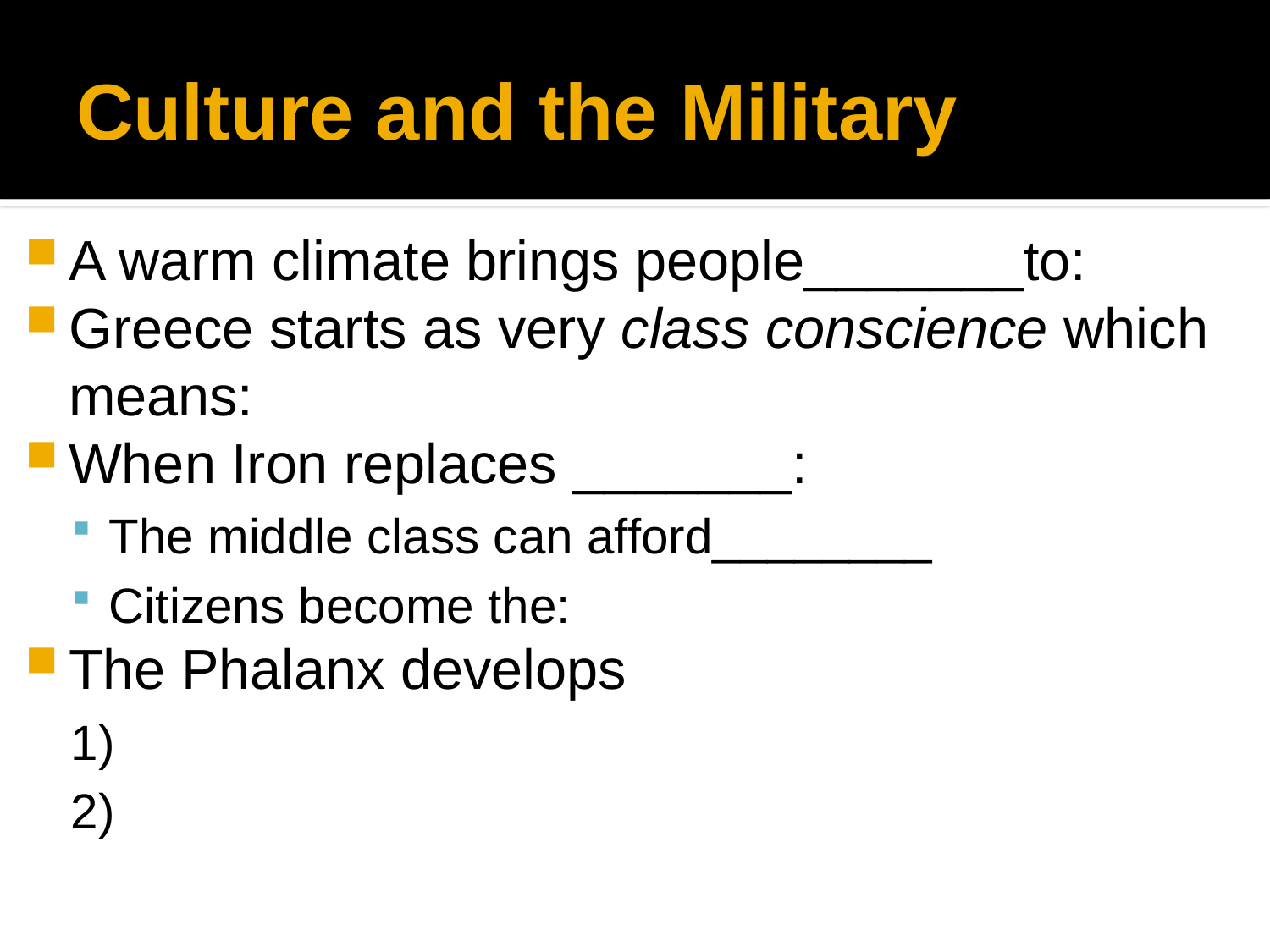

# Culture and the Military
A warm climate brings people_______to:
Greece starts as very class conscience which means:
When Iron replaces _______:
The middle class can afford________
Citizens become the:
The Phalanx develops
1)
2)